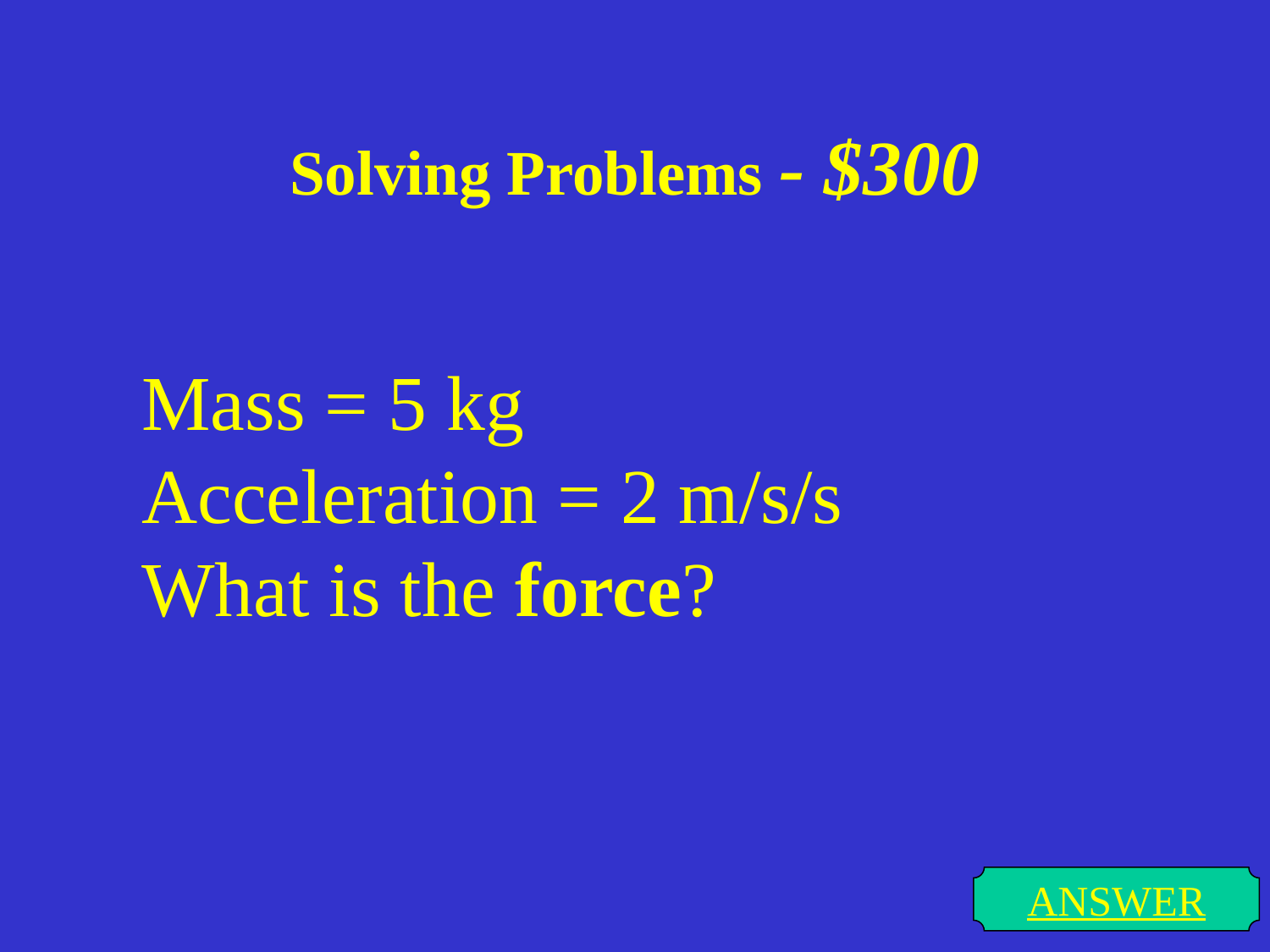

# Solving Problems - $300
Mass = 5 kg
Acceleration = 2 m/s/s
What is the force?

ANSWER